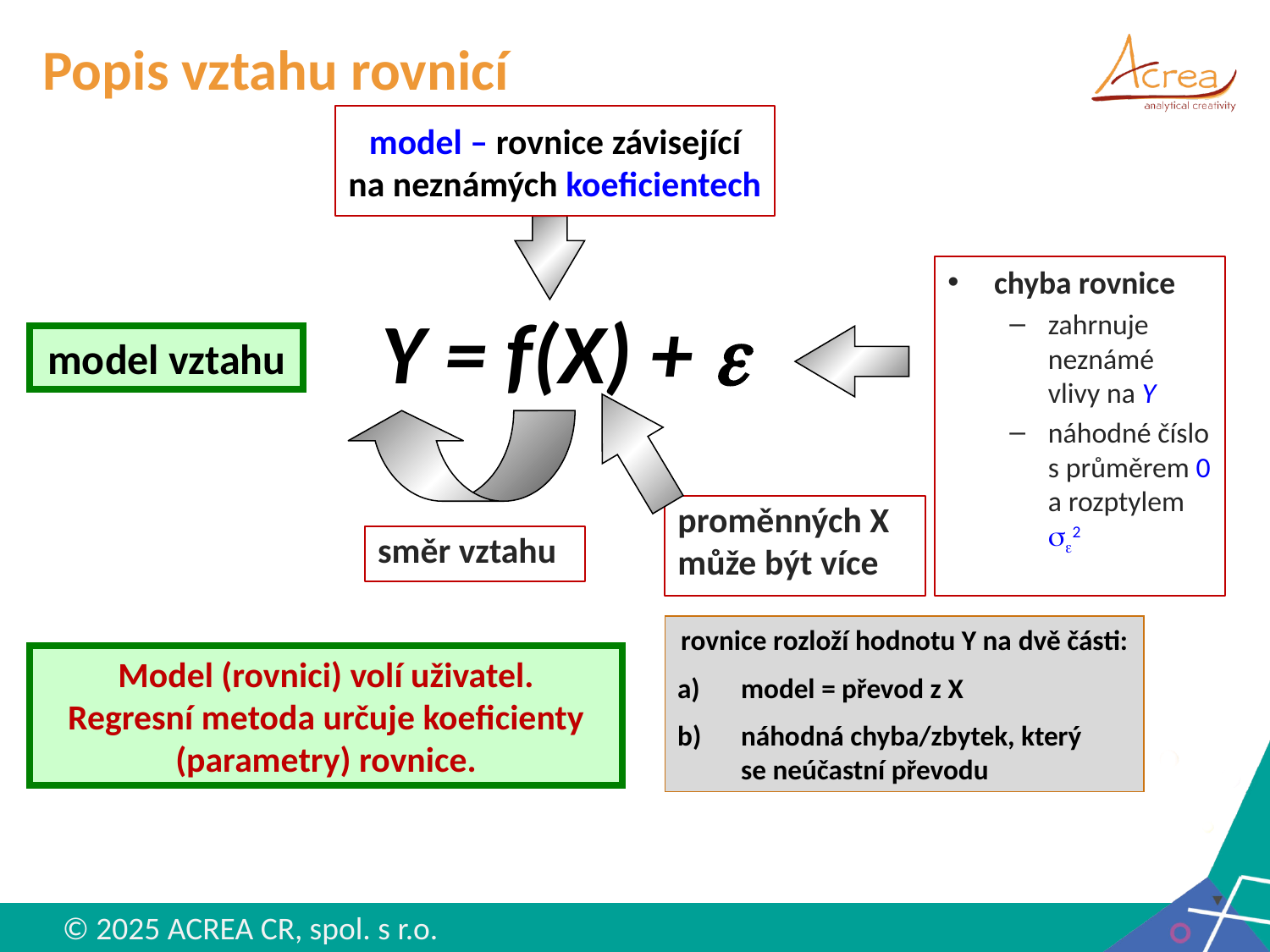

# Popis vztahu rovnicí
model – rovnice závisející na neznámých koeficientech

chyba rovnice
zahrnuje neznámé vlivy na Y
náhodné číslo s průměrem 0 a rozptylem σε2

Y = f(X) + ε

model vztahu

proměnných X může být více
směr vztahu
rovnice rozloží hodnotu Y na dvě části:
model = převod z X
náhodná chyba/zbytek, který se neúčastní převodu
Model (rovnici) volí uživatel.
Regresní metoda určuje koeficienty (parametry) rovnice.